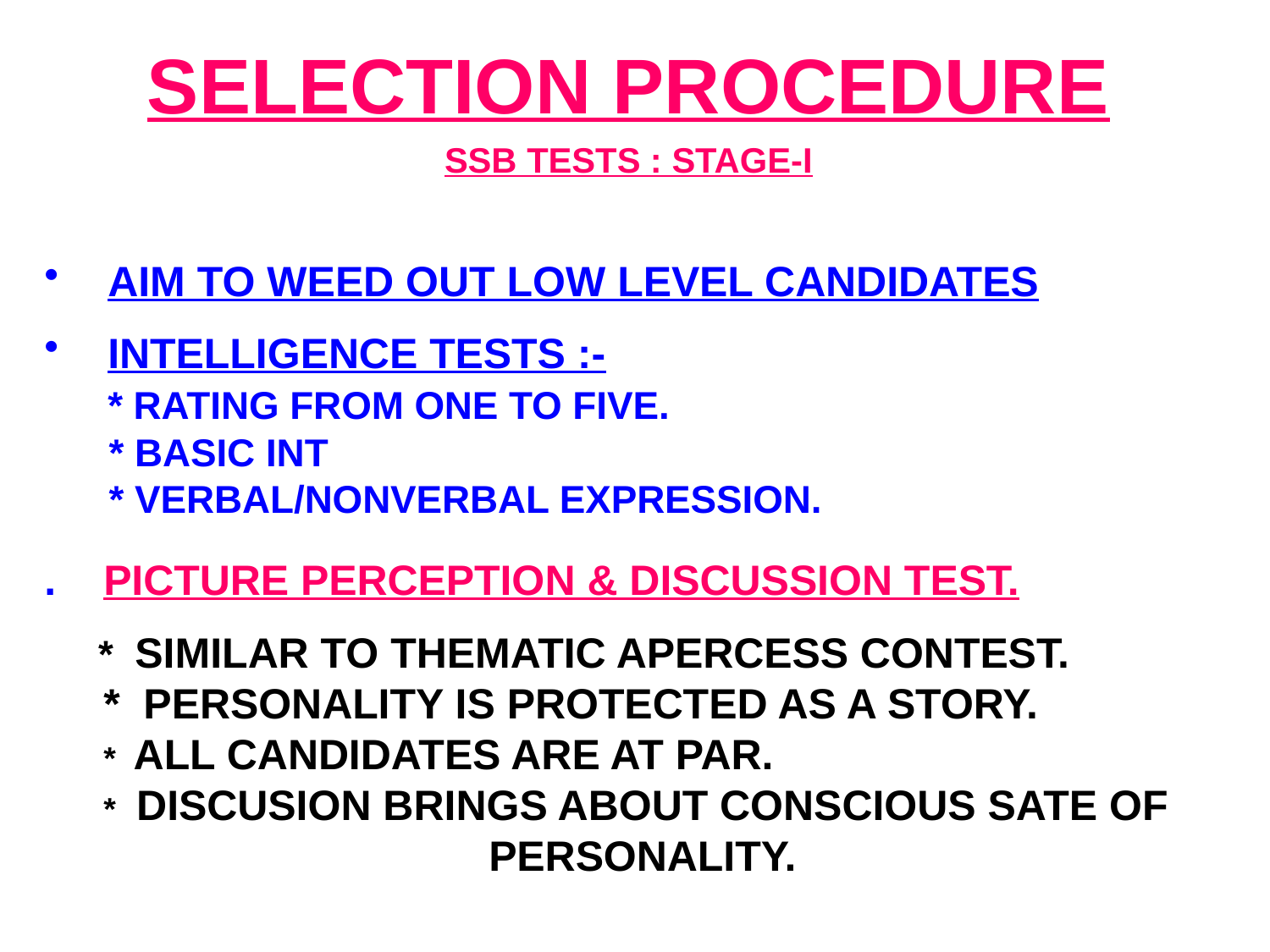

SELECTION PROCEDURE
SSB TESTS : STAGE-I
AIM TO WEED OUT LOW LEVEL CANDIDATES
INTELLIGENCE TESTS :-
	* RATING FROM ONE TO FIVE.
      * BASIC INT
      * VERBAL/NONVERBAL EXPRESSION.
.    PICTURE PERCEPTION & DISCUSSION TEST.
     *  SIMILAR TO THEMATIC APERCESS CONTEST.
     *  PERSONALITY IS PROTECTED AS A STORY.
     *  ALL CANDIDATES ARE AT PAR.
     *  DISCUSION BRINGS ABOUT CONSCIOUS SATE OF                                     	PERSONALITY.